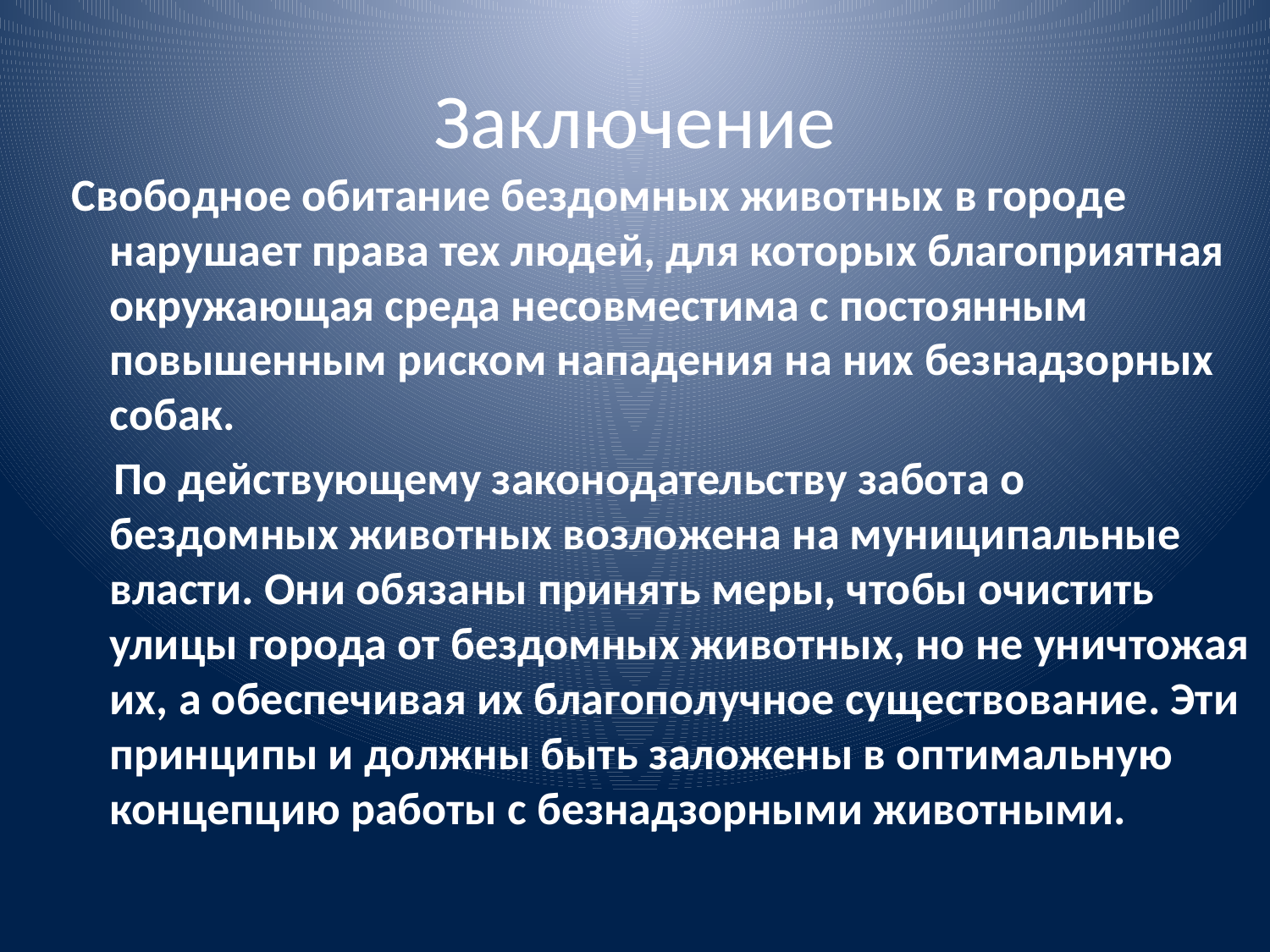

# Заключение
 Свободное обитание бездомных животных в городе нарушает права тех людей, для которых благоприятная окружающая среда несовместима с постоянным повышенным риском нападения на них безнадзорных собак.
     По действующему законодательству забота о бездомных животных возложена на муниципальные власти. Они обязаны принять меры, чтобы очистить улицы города от бездомных животных, но не уничтожая их, а обеспечивая их благополучное существование. Эти принципы и должны быть заложены в оптимальную концепцию работы с безнадзорными животными.